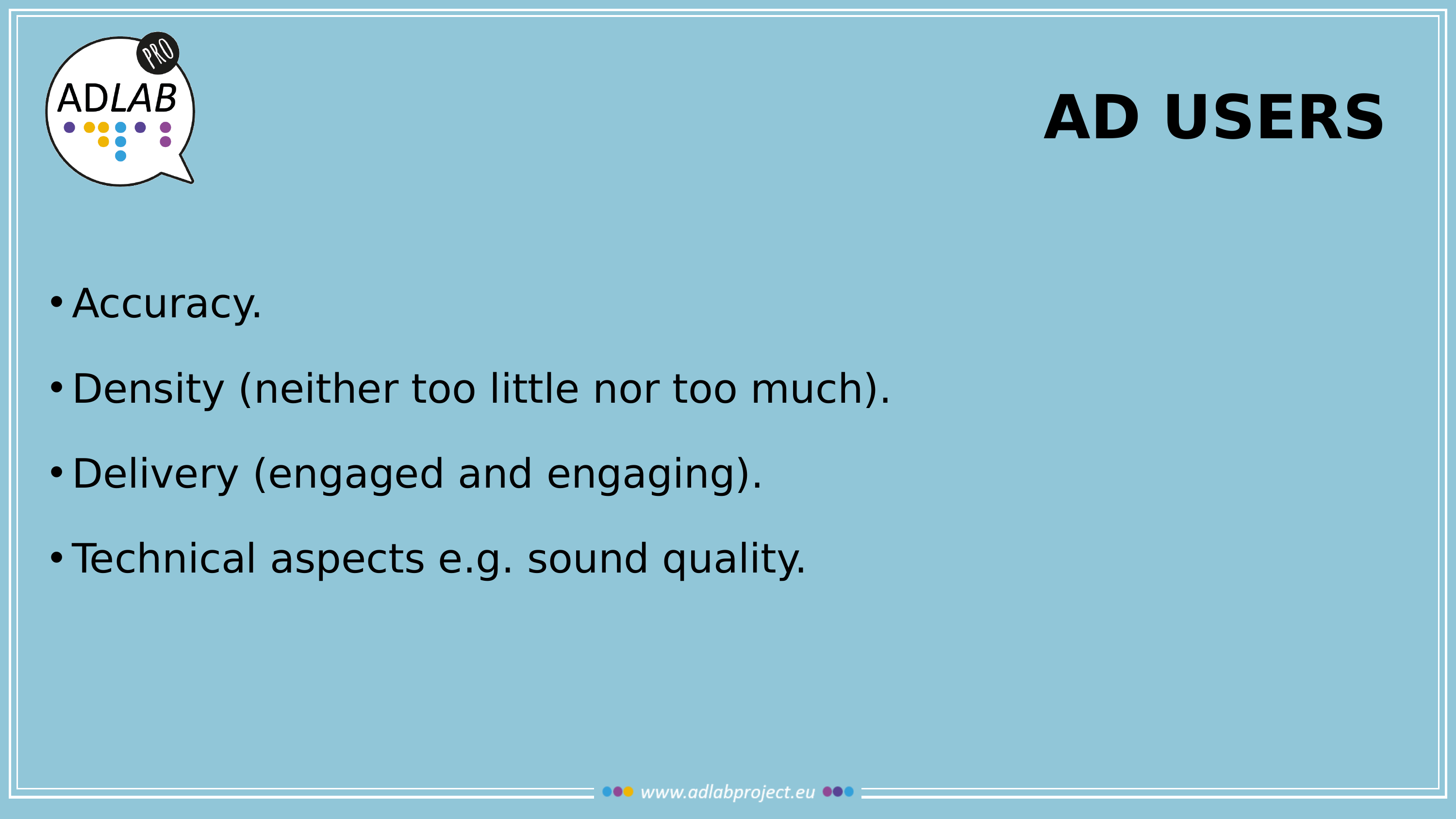

# Ad users
Accuracy.
Density (neither too little nor too much).
Delivery (engaged and engaging).
Technical aspects e.g. sound quality.